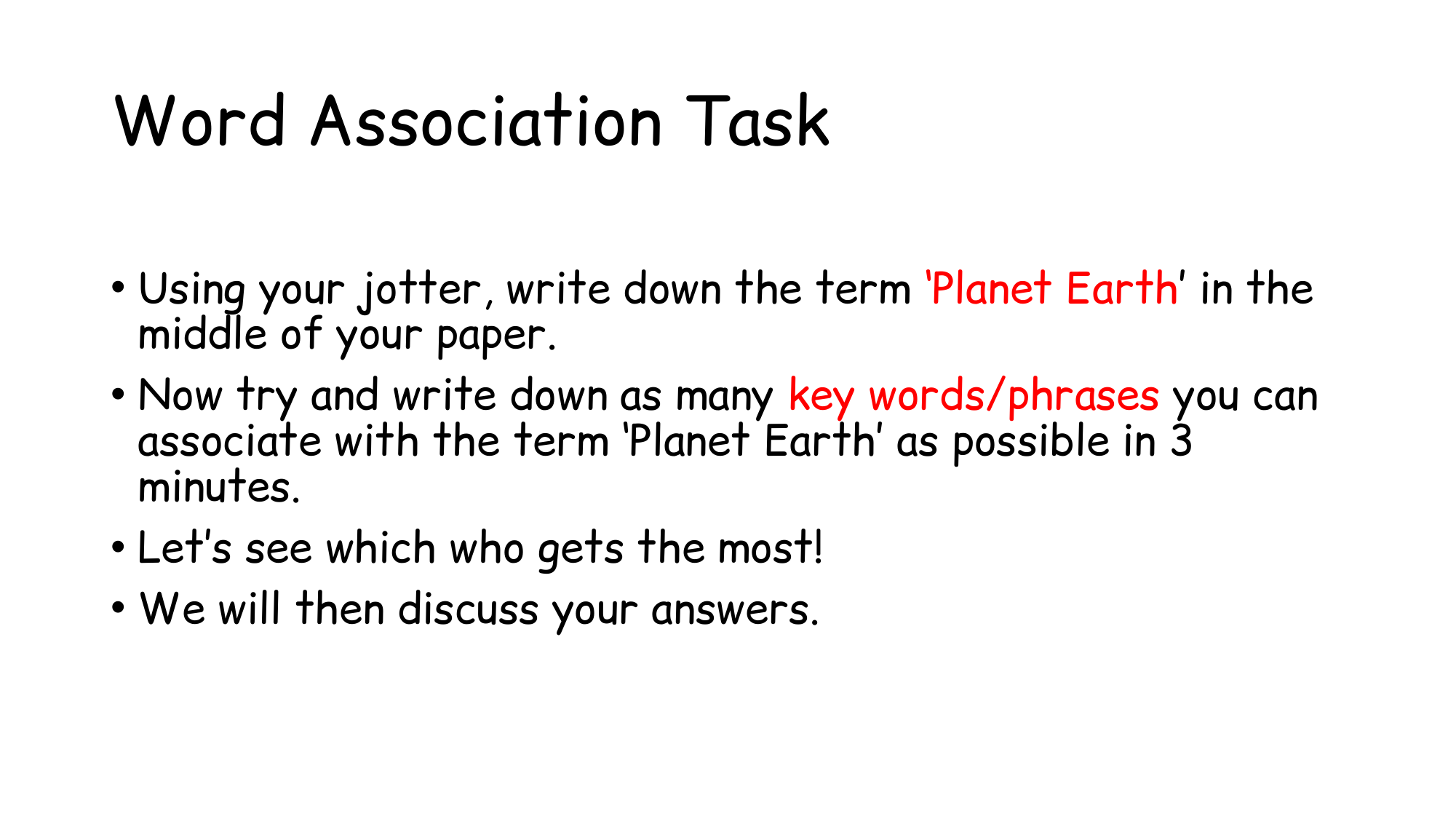

# Word Association Task

Using your jotter, write down the term ‘Planet Earth’ in the middle of your paper.
Now try and write down as many key words/phrases you can associate with the term ‘Planet Earth’ as possible in 3 minutes.
Let’s see which who gets the most!
We will then discuss your answers.